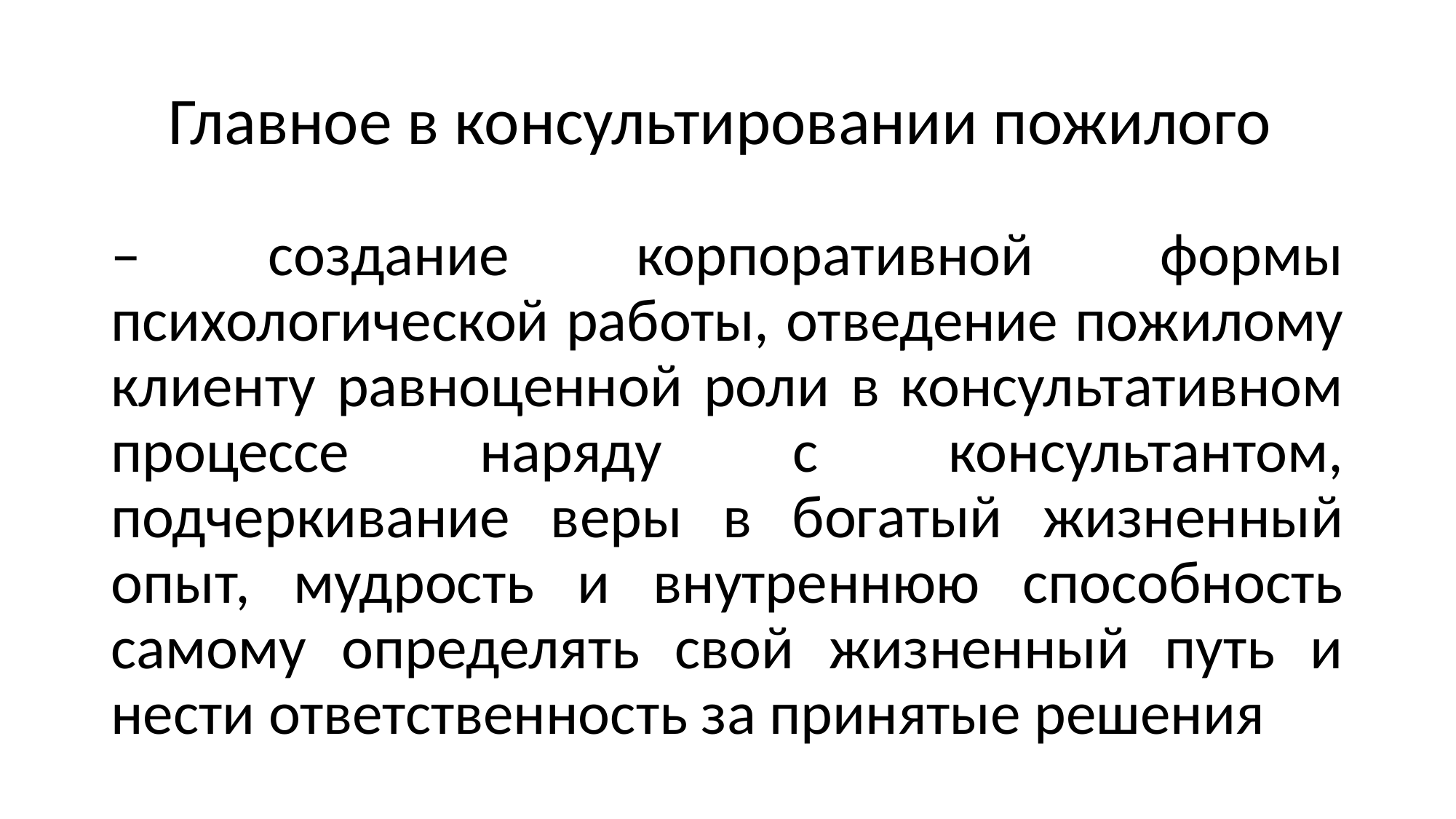

# Главное в консультировании пожилого
– создание корпоративной формы психологической работы, отведение пожилому клиенту равноценной роли в консультативном процессе наряду с консультантом, подчеркивание веры в богатый жизненный опыт, мудрость и внутреннюю способность самому определять свой жизненный путь и нести ответственность за принятые решения